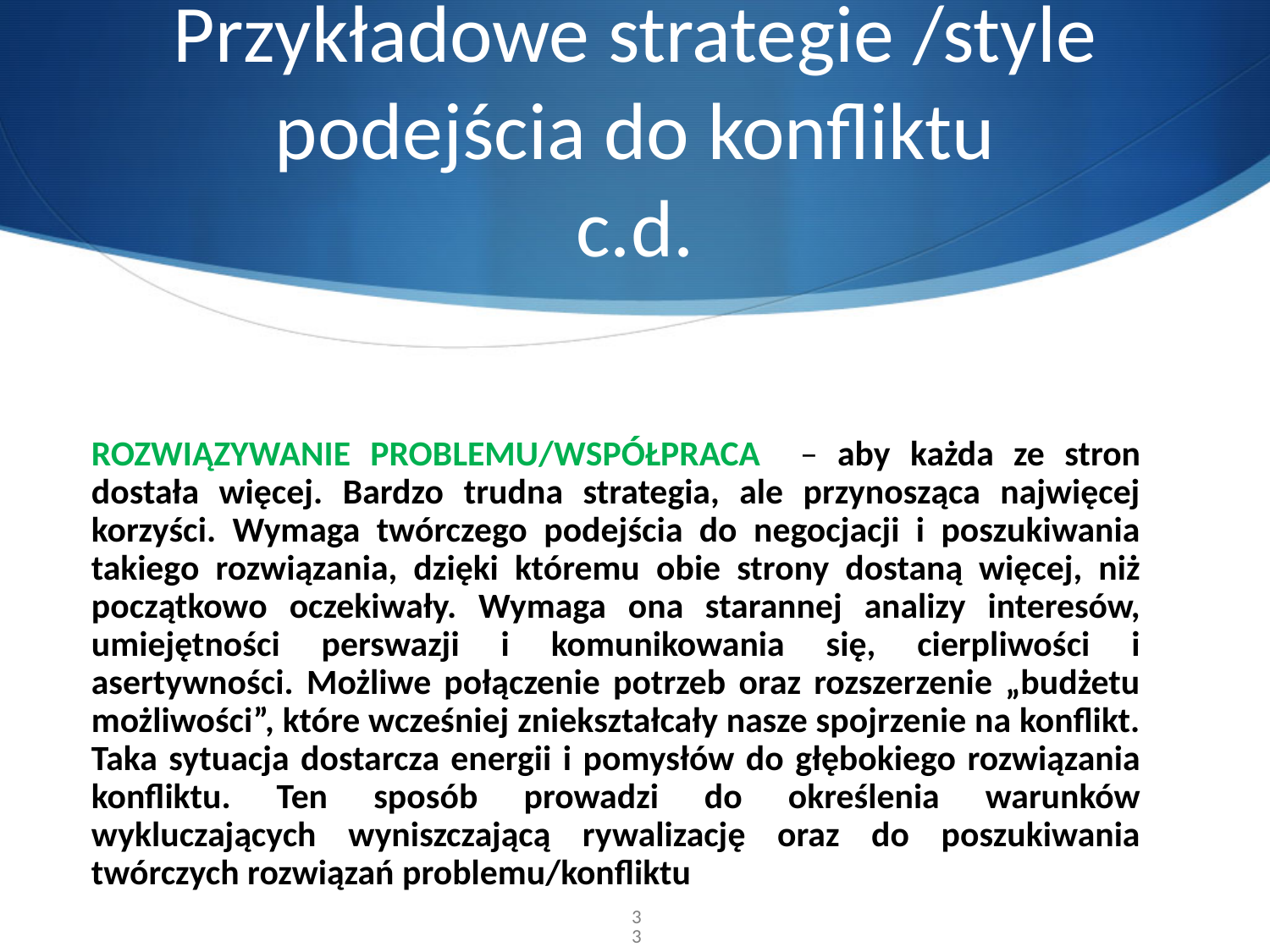

# Przykładowe strategie /style podejścia do konfliktu c.d.
ROZWIĄZYWANIE PROBLEMU/WSPÓŁPRACA  – aby każda ze stron dostała więcej. Bardzo trudna strategia, ale przynosząca najwięcej korzyści. Wymaga twórczego podejścia do negocjacji i poszukiwania takiego rozwiązania, dzięki któremu obie strony dostaną więcej, niż początkowo oczekiwały. Wymaga ona starannej analizy interesów, umiejętności perswazji i komunikowania się, cierpliwości i asertywności. Możliwe połączenie potrzeb oraz rozszerzenie „budżetu możliwości”, które wcześniej zniekształcały nasze spojrzenie na konflikt. Taka sytuacja dostarcza energii i pomysłów do głębokiego rozwiązania konfliktu. Ten sposób prowadzi do określenia warunków wykluczających wyniszczającą rywalizację oraz do poszukiwania twórczych rozwiązań problemu/konfliktu
33